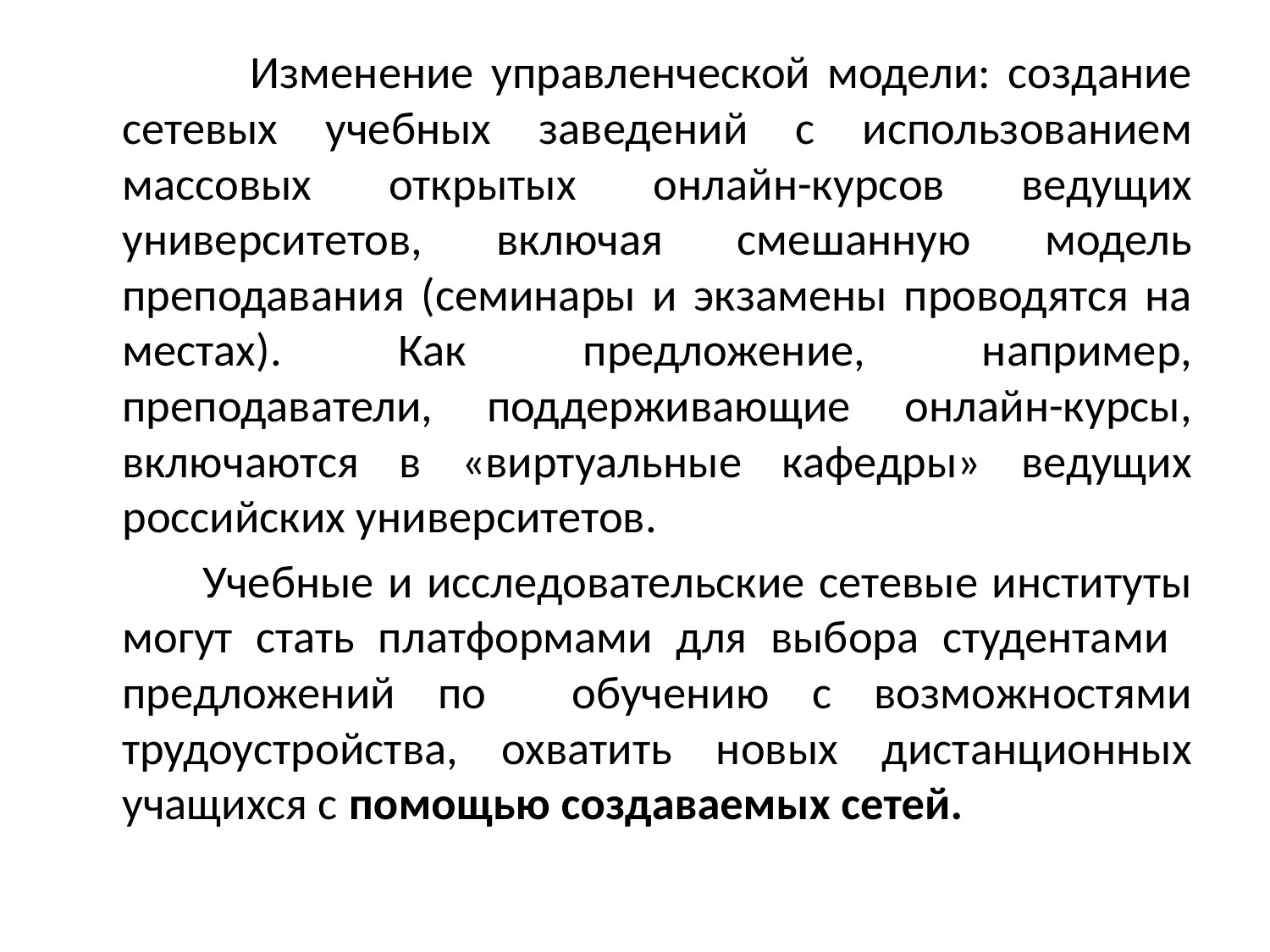

Изменение управленческой модели: создание сетевых учебных заведений с использованием массовых открытых онлайн-курсов ведущих университетов, включая смешанную модель преподавания (семинары и экзамены проводятся на местах). Как предложение, например, преподаватели, поддерживающие онлайн-курсы, включаются в «виртуальные кафедры» ведущих российских университетов.
         Учебные и исследовательские сетевые институты могут стать платформами для выбора студентами  предложений по  обучению с возможностями трудоустройства, охватить новых дистанционных учащихся с помощью создаваемых сетей.